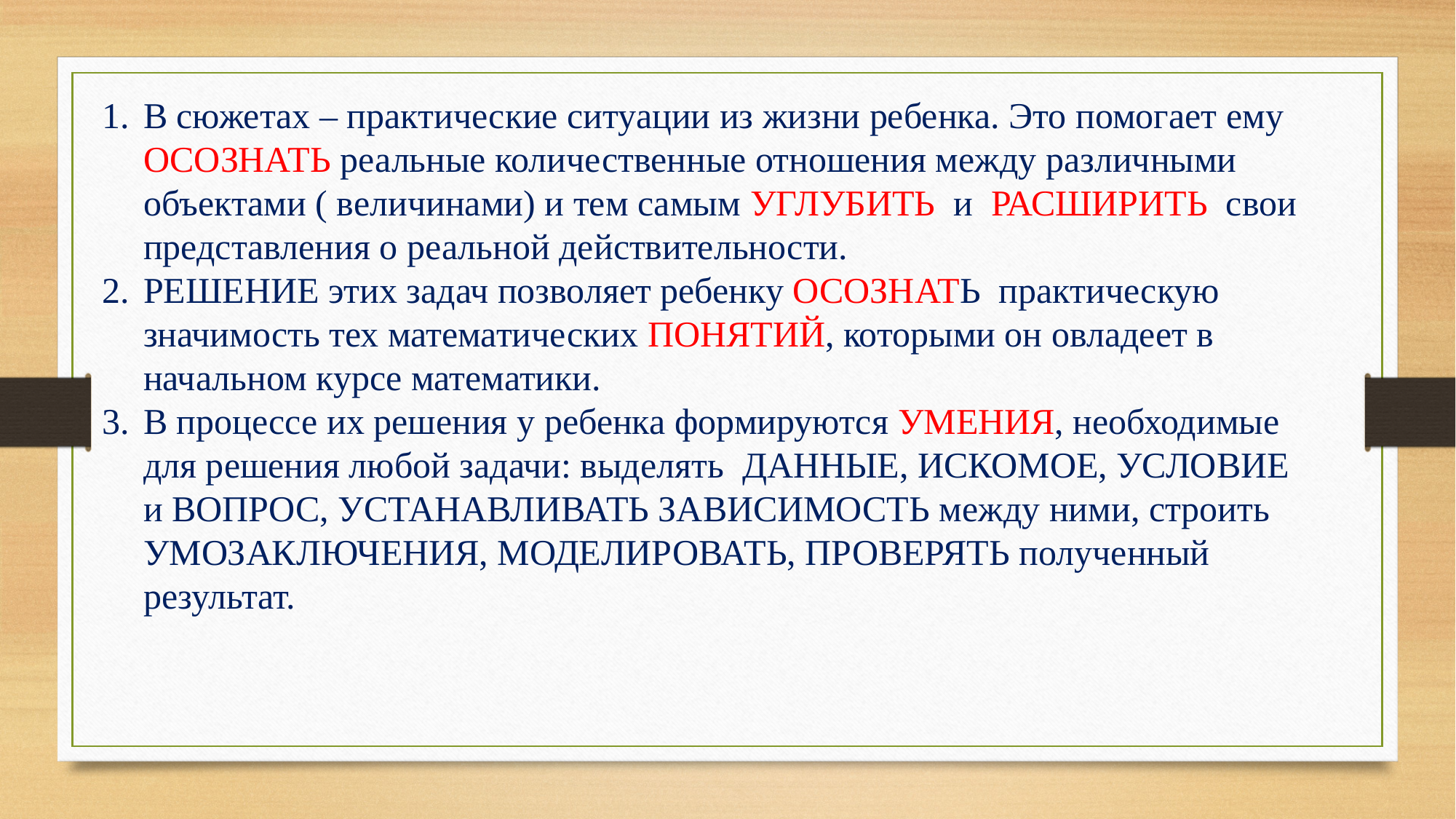

В сюжетах – практические ситуации из жизни ребенка. Это помогает ему ОСОЗНАТЬ реальные количественные отношения между различными объектами ( величинами) и тем самым УГЛУБИТЬ  и  РАСШИРИТЬ  свои представления о реальной действительности.
РЕШЕНИЕ этих задач позволяет ребенку ОСОЗНАТЬ  практическую значимость тех математических ПОНЯТИЙ, которыми он овладеет в начальном курсе математики.
В процессе их решения у ребенка формируются УМЕНИЯ, необходимые для решения любой задачи: выделять  ДАННЫЕ, ИСКОМОЕ, УСЛОВИЕ и ВОПРОС, УСТАНАВЛИВАТЬ ЗАВИСИМОСТЬ между ними, строить УМОЗАКЛЮЧЕНИЯ, МОДЕЛИРОВАТЬ, ПРОВЕРЯТЬ полученный результат.